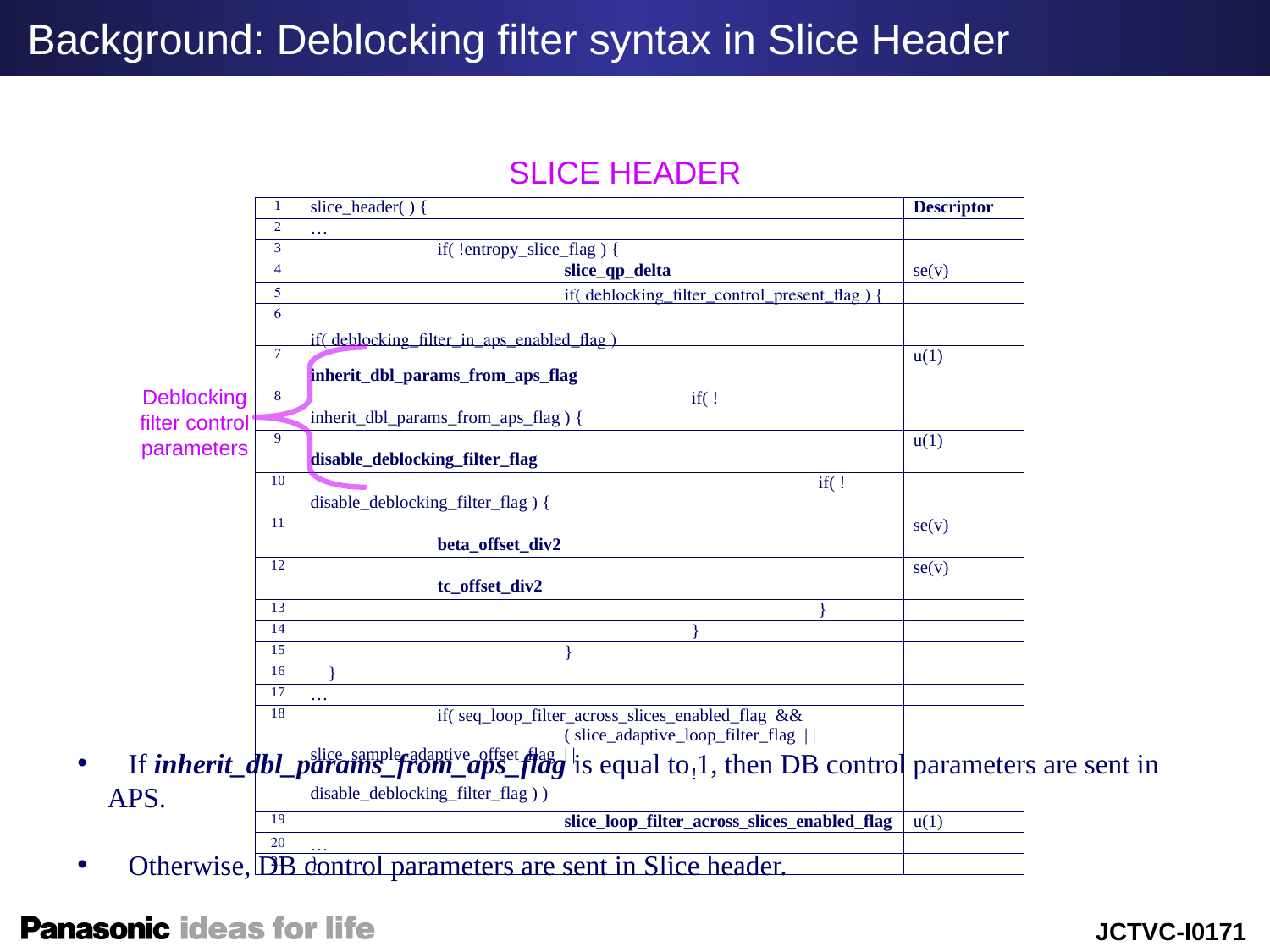

Background: Deblocking filter syntax in Slice Header
SLICE HEADER
| 1 | slice\_header( ) { | Descriptor |
| --- | --- | --- |
| 2 | … |  |
| 3 | if( !entropy\_slice\_flag ) { |  |
| 4 | slice\_qp\_delta | se(v) |
| 5 | if( deblocking\_filter\_control\_present\_flag ) { |  |
| 6 | if( deblocking\_filter\_in\_aps\_enabled\_flag ) |  |
| 7 | inherit\_dbl\_params\_from\_aps\_flag | u(1) |
| 8 | if( !inherit\_dbl\_params\_from\_aps\_flag ) { |  |
| 9 | disable\_deblocking\_filter\_flag | u(1) |
| 10 | if( !disable\_deblocking\_filter\_flag ) { |  |
| 11 | beta\_offset\_div2 | se(v) |
| 12 | tc\_offset\_div2 | se(v) |
| 13 | } |  |
| 14 | } |  |
| 15 | } |  |
| 16 | } |  |
| 17 | … |  |
| 18 | if( seq\_loop\_filter\_across\_slices\_enabled\_flag && ( slice\_adaptive\_loop\_filter\_flag | | slice\_sample\_adaptive\_offset\_flag | | !disable\_deblocking\_filter\_flag ) ) |  |
| 19 | slice\_loop\_filter\_across\_slices\_enabled\_flag | u(1) |
| 20 | … |  |
| 21 | } |  |

Deblocking filter control parameters

   If inherit_dbl_params_from_aps_flag is equal to 1, then DB control parameters are sent in APS.

   Otherwise, DB control parameters are sent in Slice header.